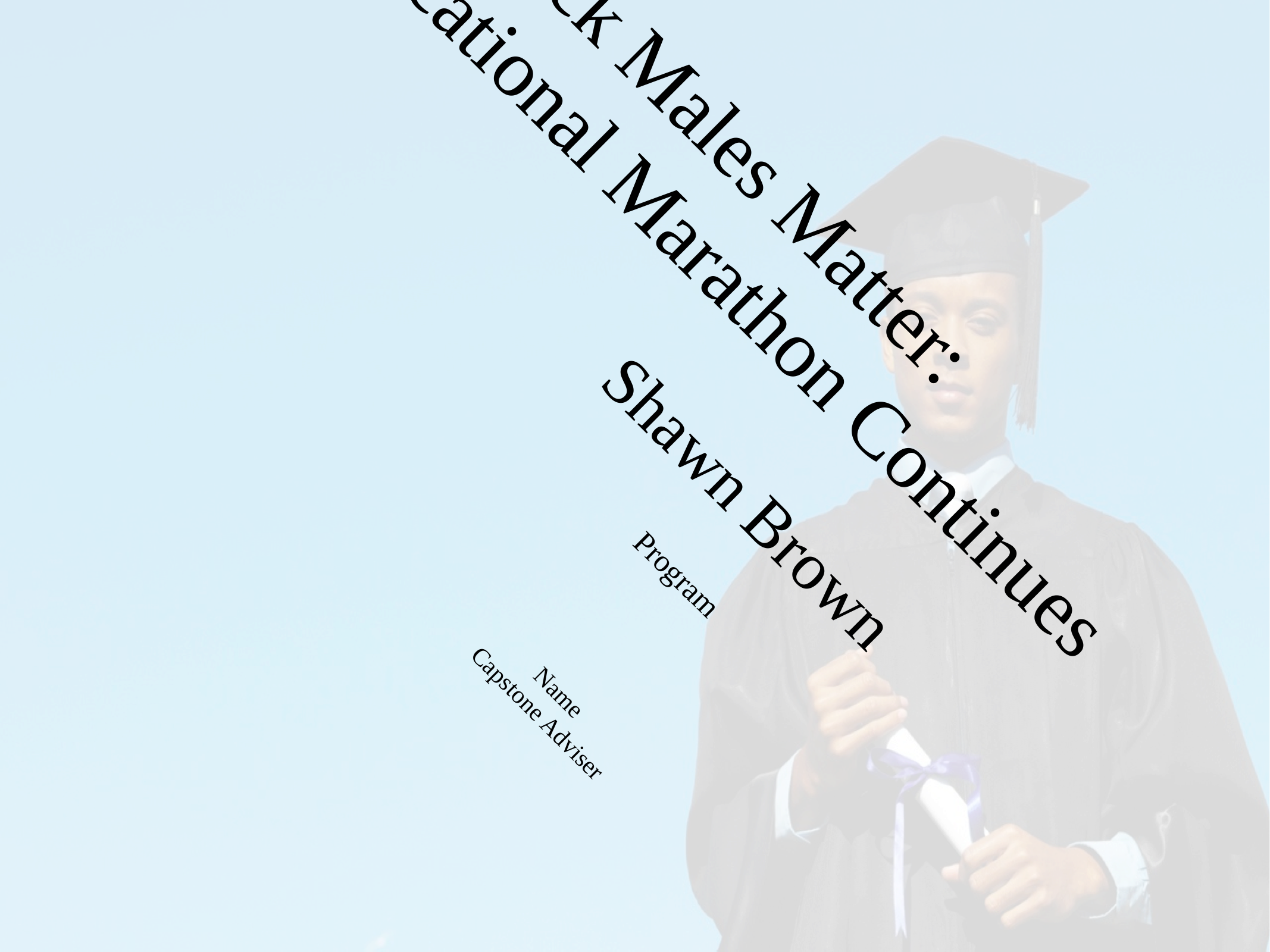

Black Males Matter:
The Educational Marathon Continues

Shawn Brown

Program

Name
Capstone Adviser